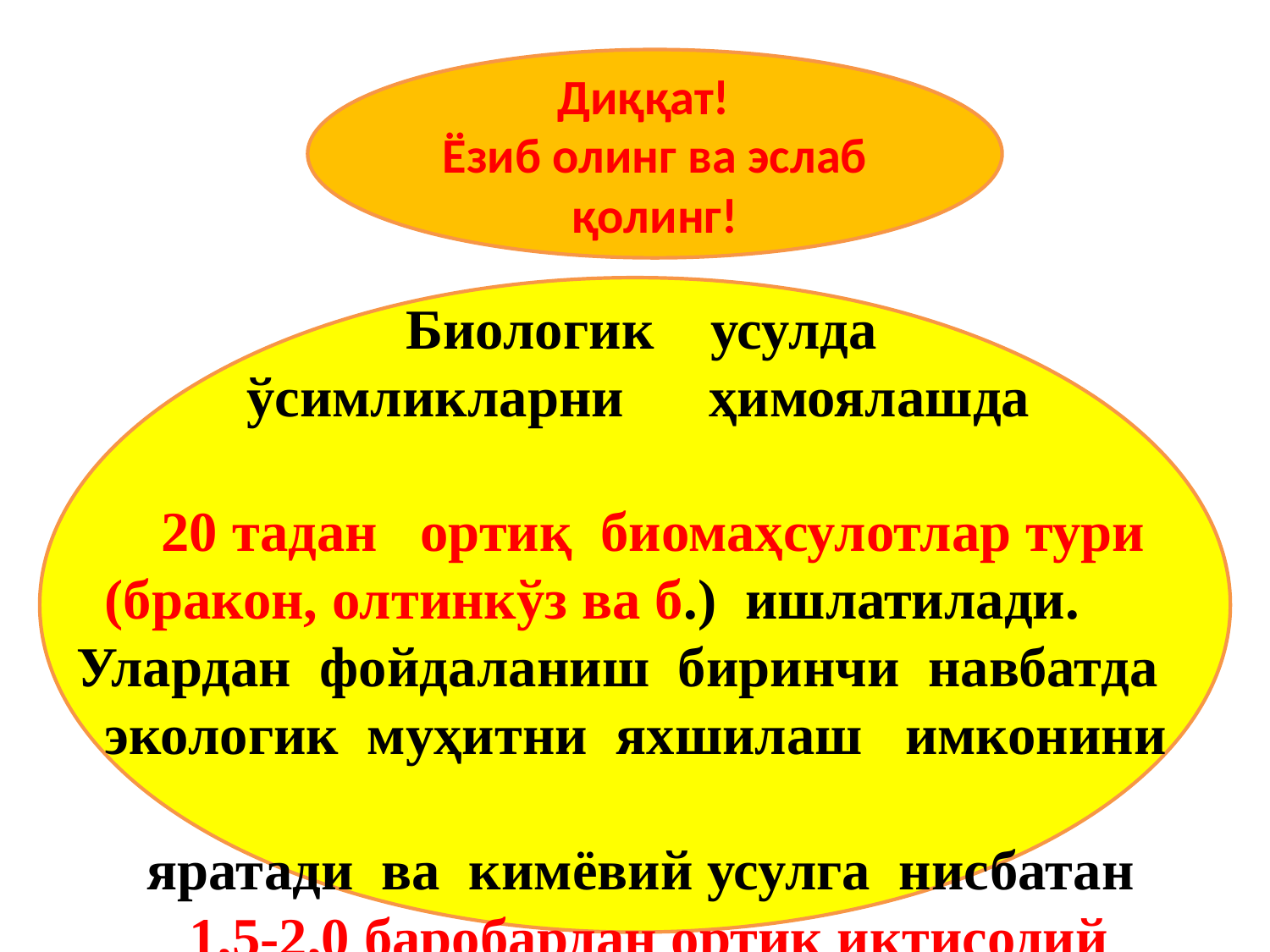

Диққат!
Ёзиб олинг ва эслаб қолинг!

                            Биологик    усулда
             ўсимликларни      ҳимоялашда
       20 тадан   ортиқ  биомаҳсулотлар тури
   (бракон, олтинкўз ва б.)  ишлатилади.
 Улардан  фойдаланиш  биринчи  навбатда
   экологик  муҳитни  яхшилаш   имконини
      яратади  ва  кимёвий усулга  нисбатан
         1,5-2,0 баробардан ортиқ иқтисодий
                           фойда келтиради.